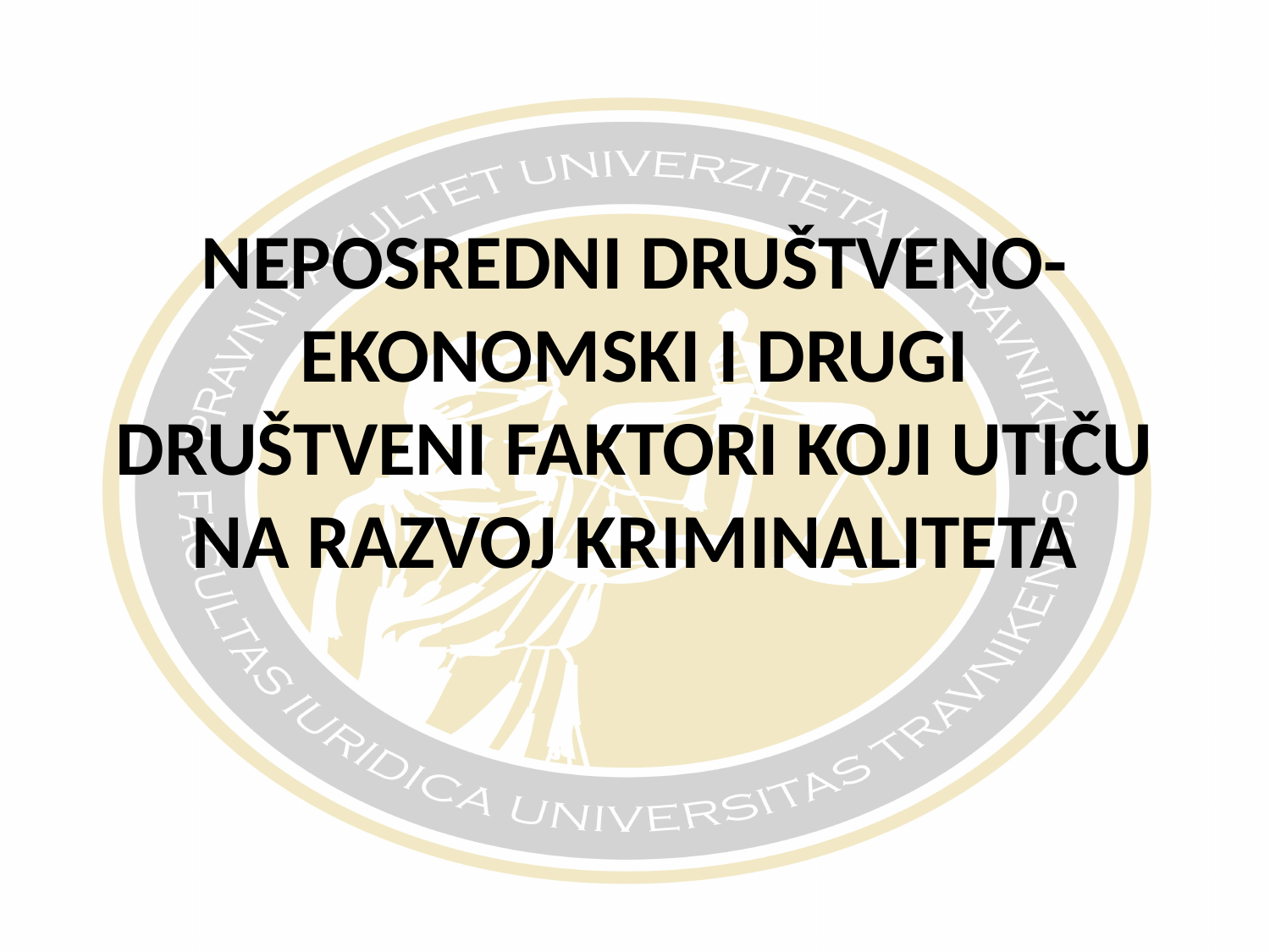

# NEPOSREDNI DRUŠTVENO-EKONOMSKI I DRUGI DRUŠTVENI FAKTORI KOJI UTIČU NA RAZVOJ KRIMINALITETA